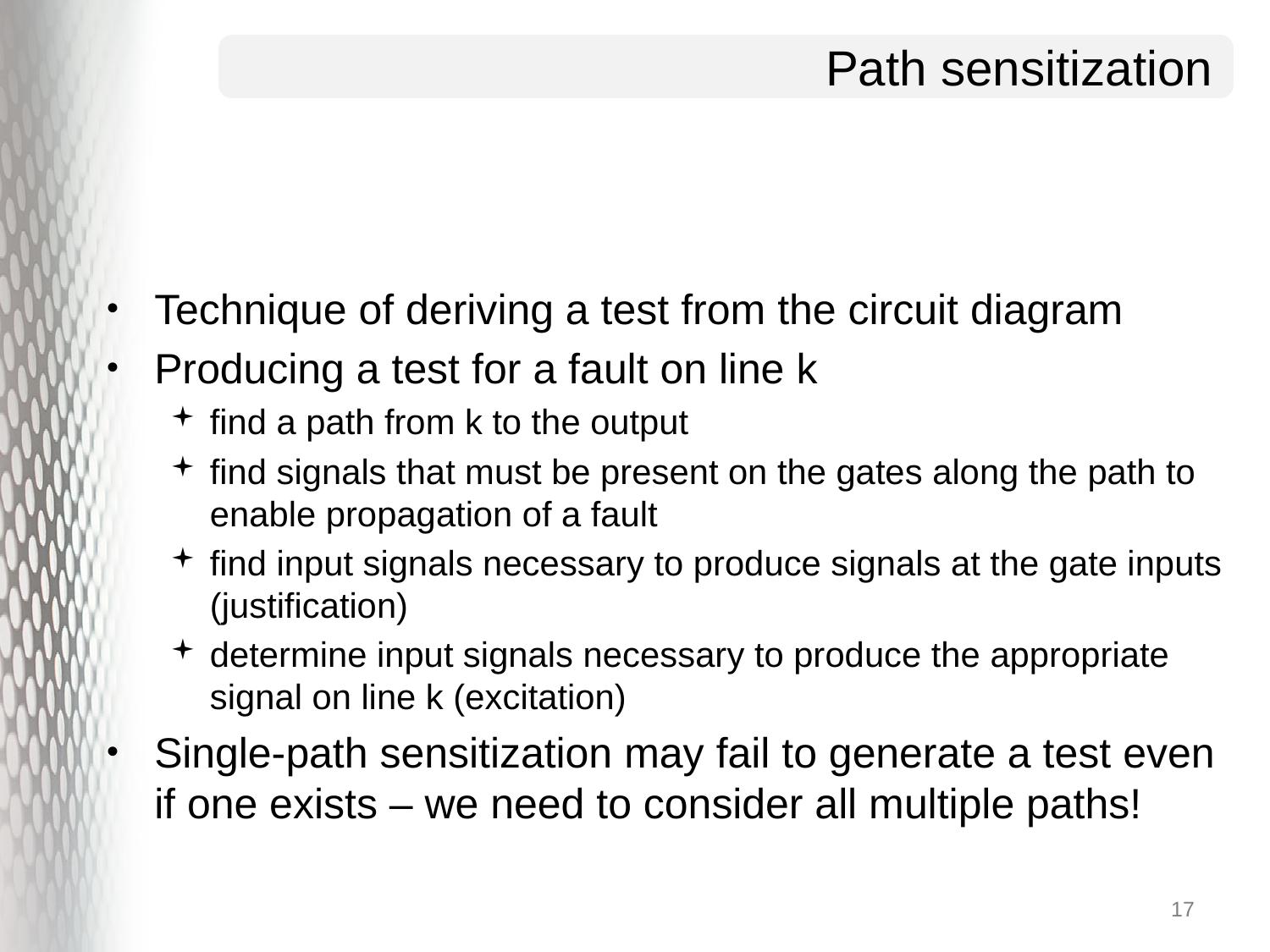

# Path sensitization
Technique of deriving a test from the circuit diagram
Producing a test for a fault on line k
find a path from k to the output
find signals that must be present on the gates along the path to enable propagation of a fault
find input signals necessary to produce signals at the gate inputs (justification)
determine input signals necessary to produce the appropriate signal on line k (excitation)
Single-path sensitization may fail to generate a test even if one exists – we need to consider all multiple paths!